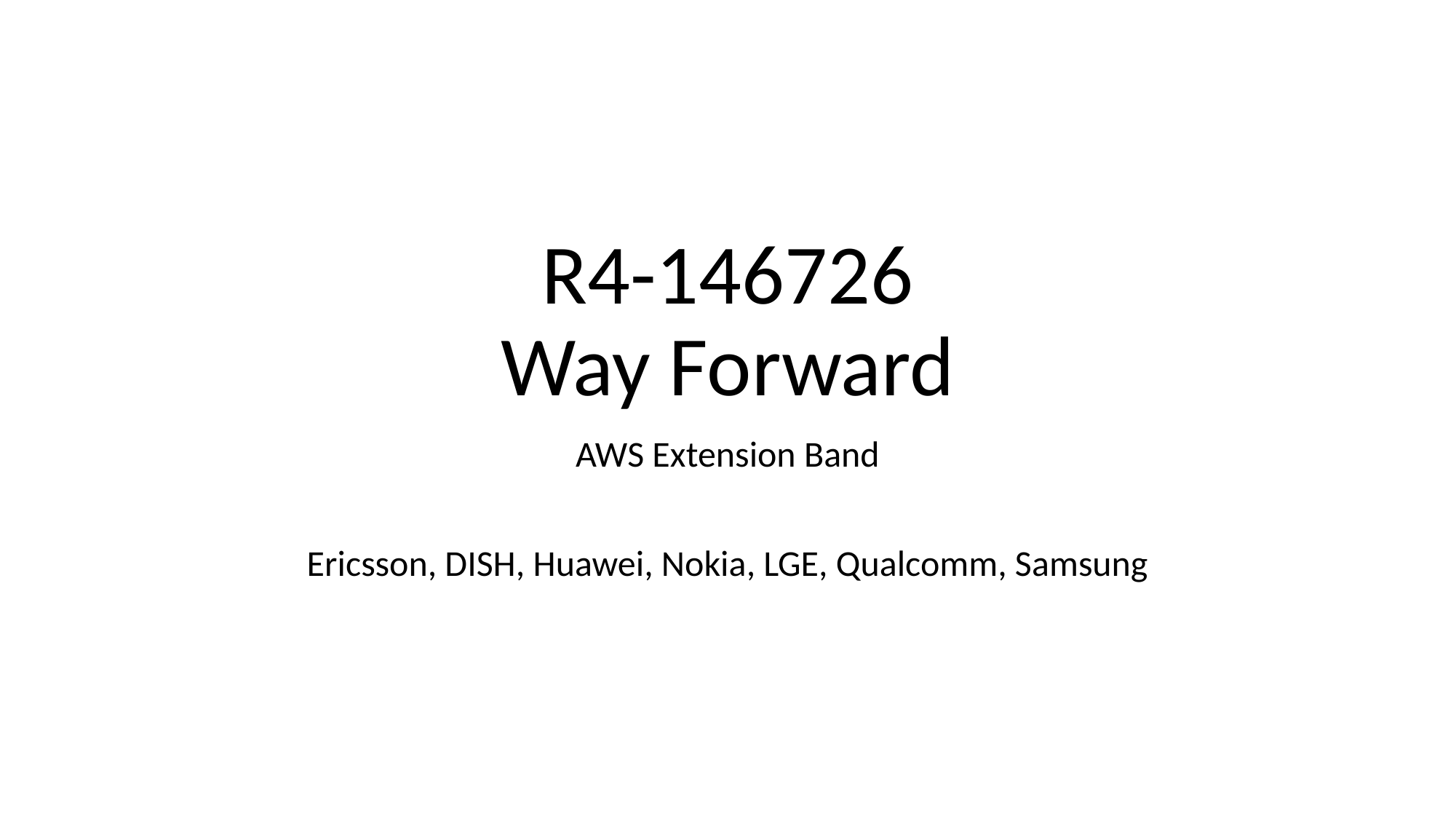

# R4-146726 Way Forward
AWS Extension Band

Ericsson, DISH, Huawei, Nokia, LGE, Qualcomm, Samsung